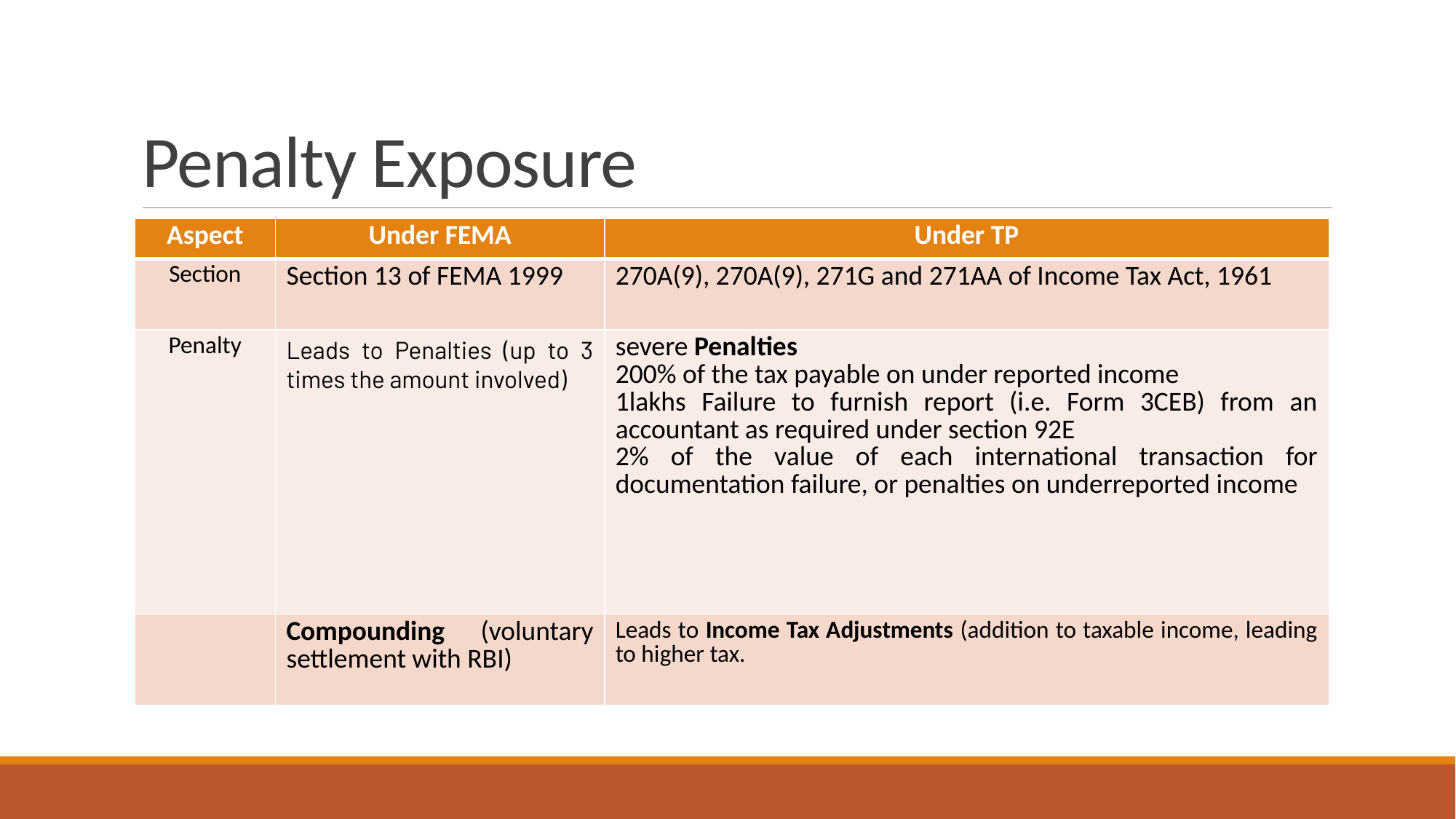

# Penalty Exposure
| Aspect | Under FEMA | Under TP |
| --- | --- | --- |
| Section | Section 13 of FEMA 1999 | 270A(9), 270A(9), 271G and 271AA of Income Tax Act, 1961 |
| Penalty | Leads to Penalties (up to 3 times the amount involved) | severe Penalties 200% of the tax payable on under reported income 1lakhs Failure to furnish report (i.e. Form 3CEB) from an accountant as required under section 92E 2% of the value of each international transaction for documentation failure, or penalties on underreported income |
|  | Compounding (voluntary settlement with RBI) | Leads to Income Tax Adjustments (addition to taxable income, leading to higher tax. |